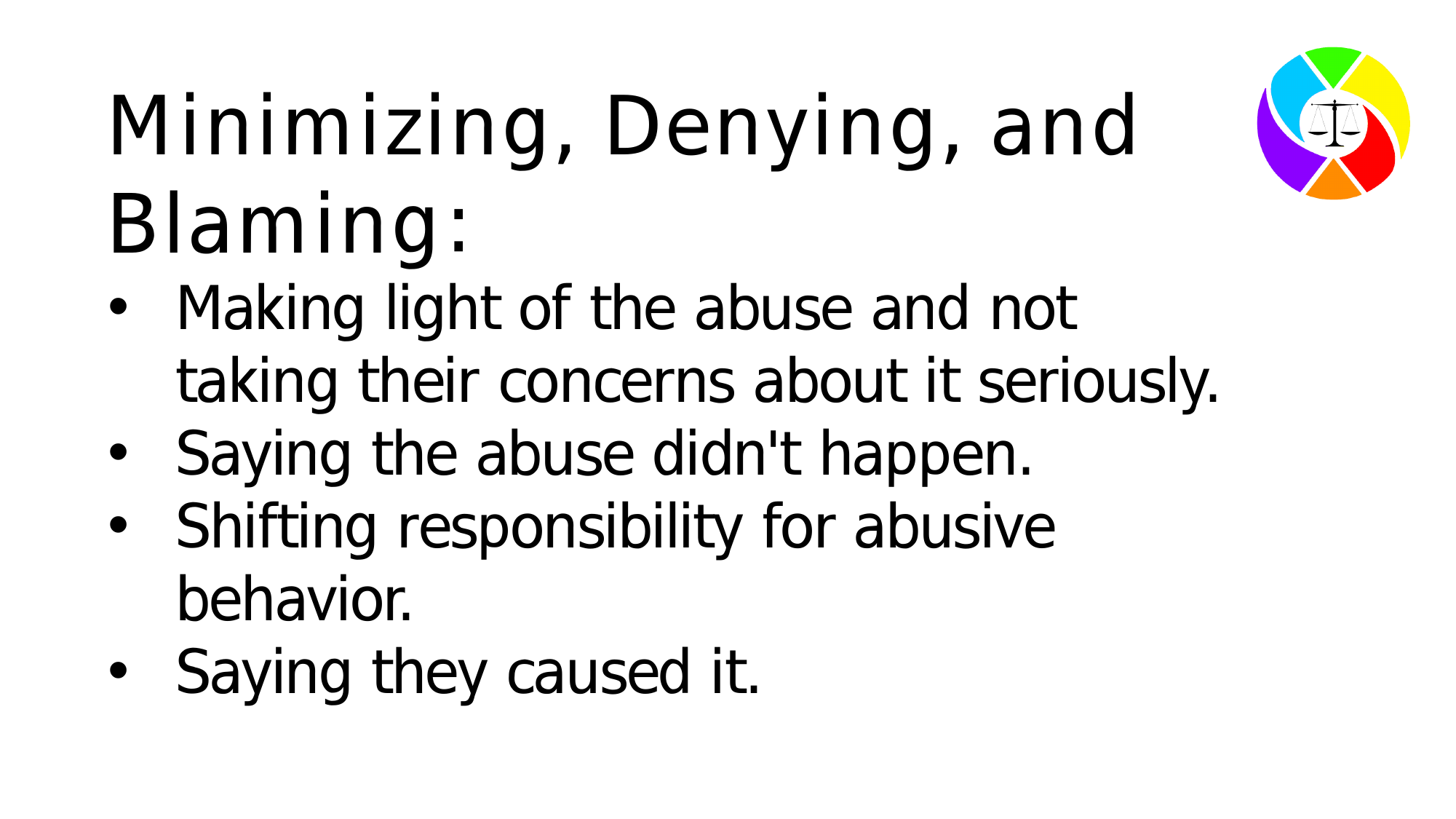

Minimizing, Denying, and Blaming:
Making light of the abuse and not taking their concerns about it seriously.
Saying the abuse didn't happen.
Shifting responsibility for abusive behavior.
Saying they caused it.